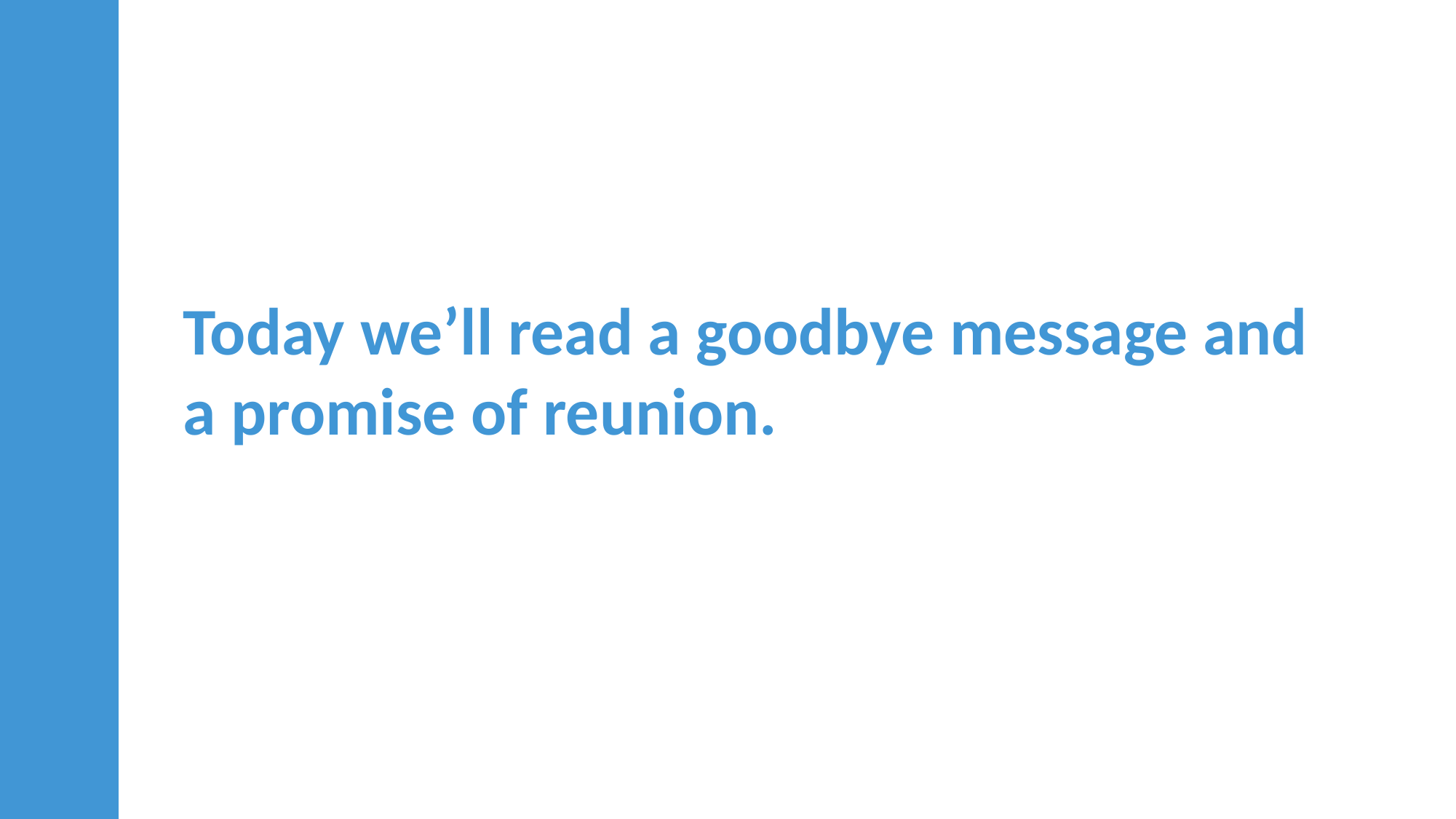

Today we’ll read a goodbye message and a promise of reunion.